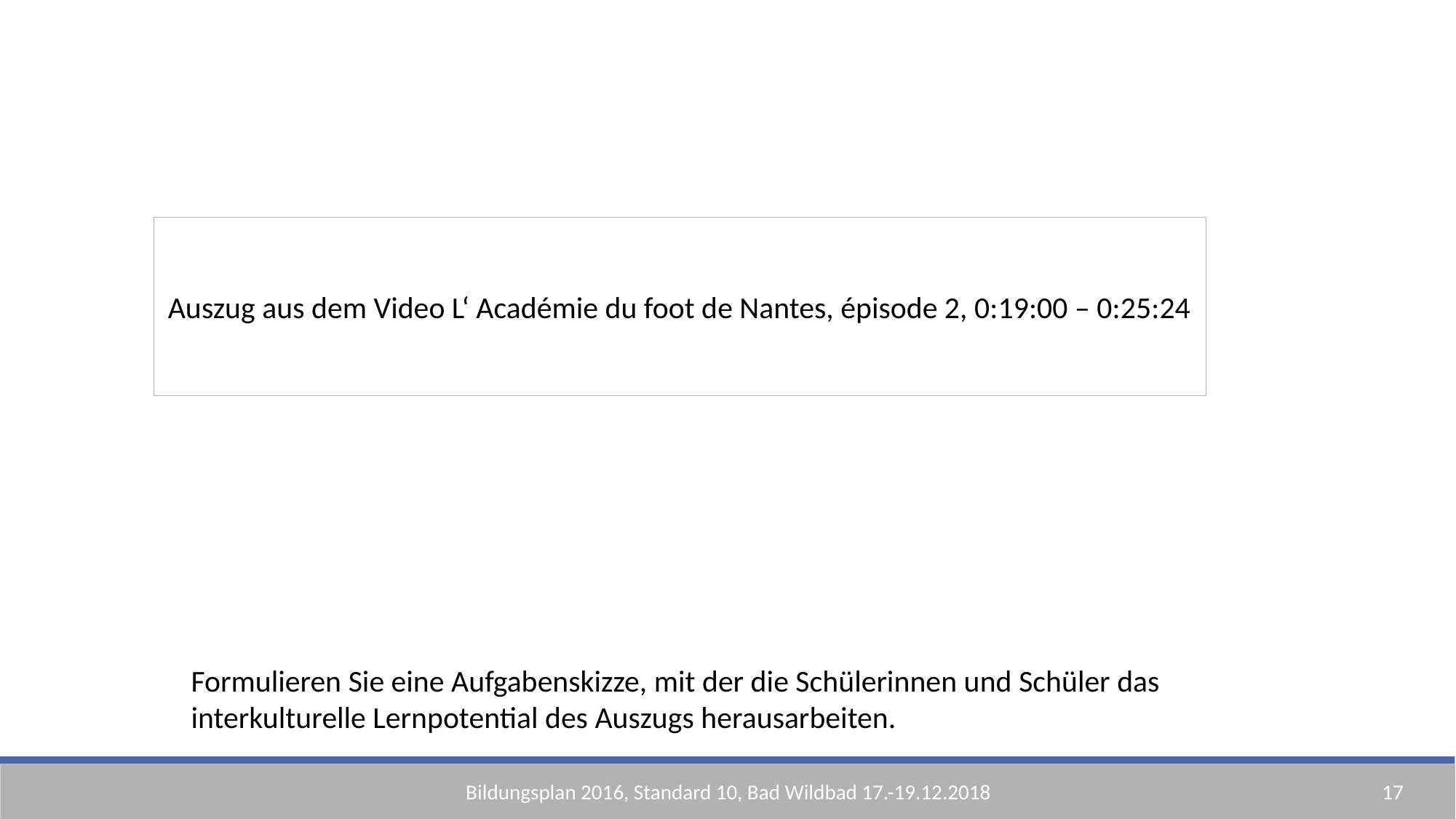

Auszug aus dem Video L‘ Académie du foot de Nantes, épisode 2, 0:19:00 – 0:25:24

Formulieren Sie eine Aufgabenskizze, mit der die Schülerinnen und Schüler das interkulturelle Lernpotential des Auszugs herausarbeiten.